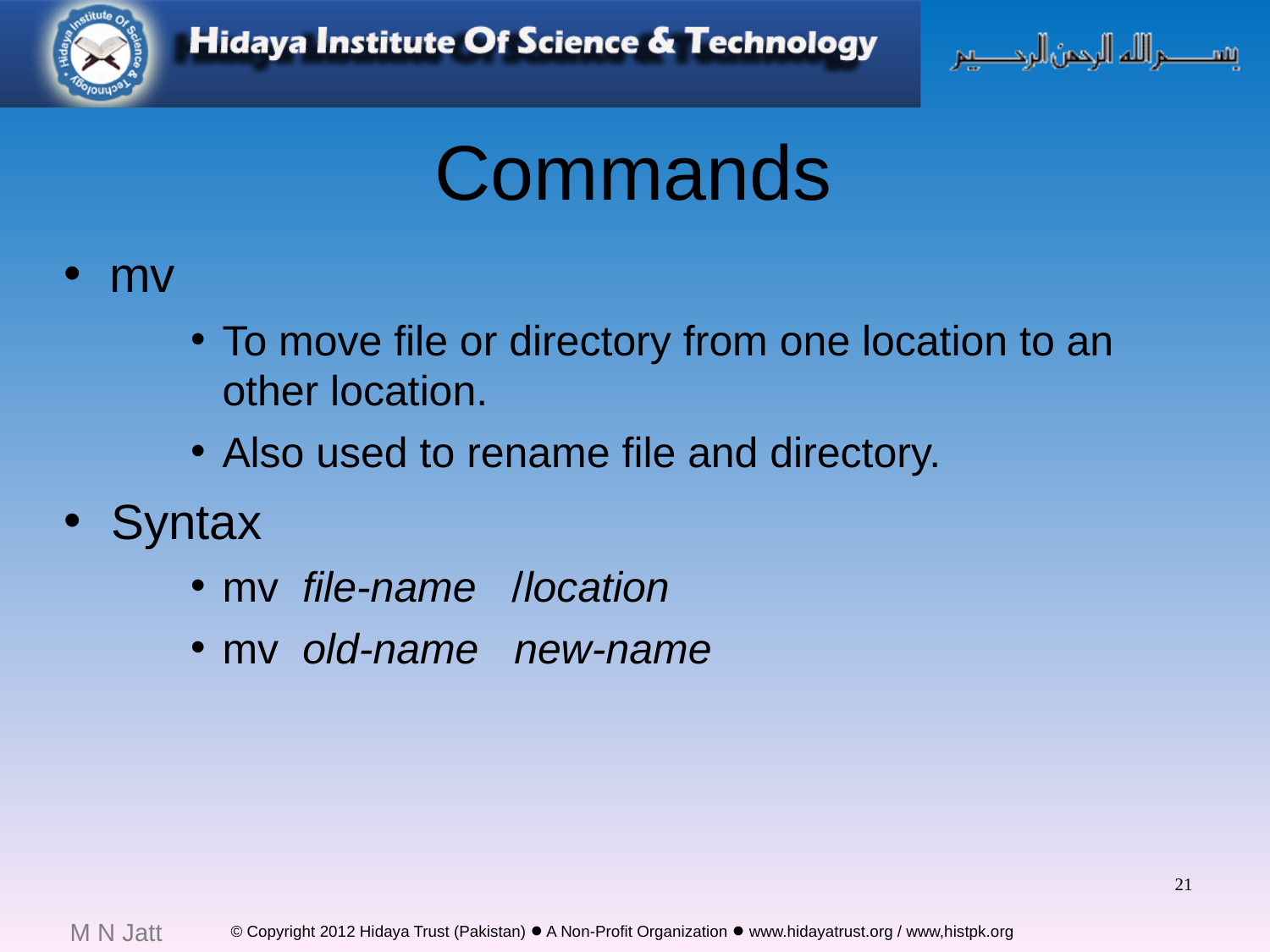

# Commands
mv
To move file or directory from one location to an other location.
Also used to rename file and directory.
Syntax
mv  file-name   /location
mv  old-name   new-name

21